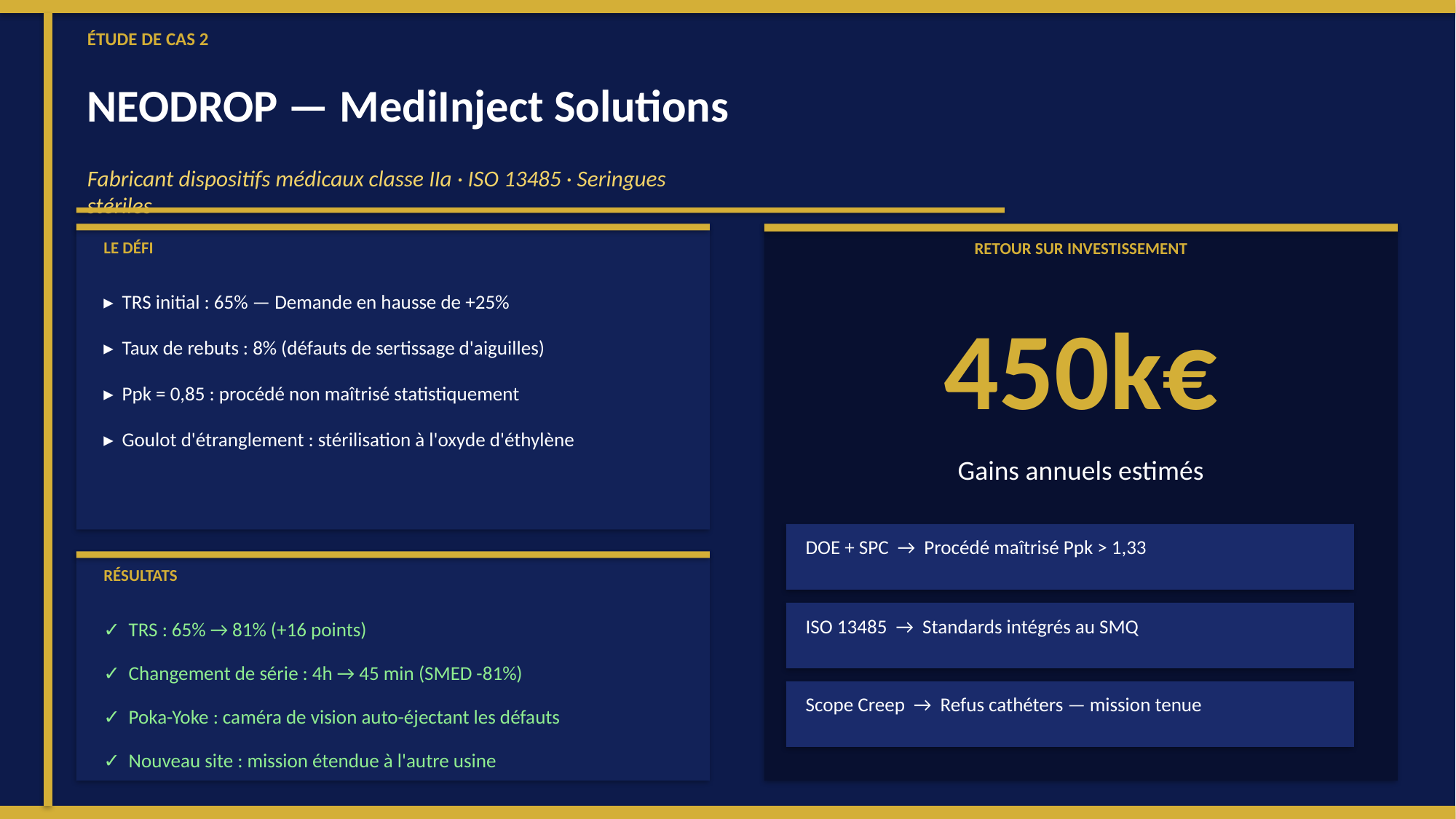

ÉTUDE DE CAS 2
NEODROP — MediInject Solutions
Fabricant dispositifs médicaux classe IIa · ISO 13485 · Seringues stériles

LE DÉFI
RETOUR SUR INVESTISSEMENT
▸  TRS initial : 65% — Demande en hausse de +25%
450k€
▸  Taux de rebuts : 8% (défauts de sertissage d'aiguilles)
▸  Ppk = 0,85 : procédé non maîtrisé statistiquement
▸  Goulot d'étranglement : stérilisation à l'oxyde d'éthylène
Gains annuels estimés

  DOE + SPC  →  Procédé maîtrisé Ppk > 1,33

RÉSULTATS

  ISO 13485  →  Standards intégrés au SMQ
✓  TRS : 65% → 81% (+16 points)
✓  Changement de série : 4h → 45 min (SMED -81%)

  Scope Creep  →  Refus cathéters — mission tenue
✓  Poka-Yoke : caméra de vision auto-éjectant les défauts
✓  Nouveau site : mission étendue à l'autre usine